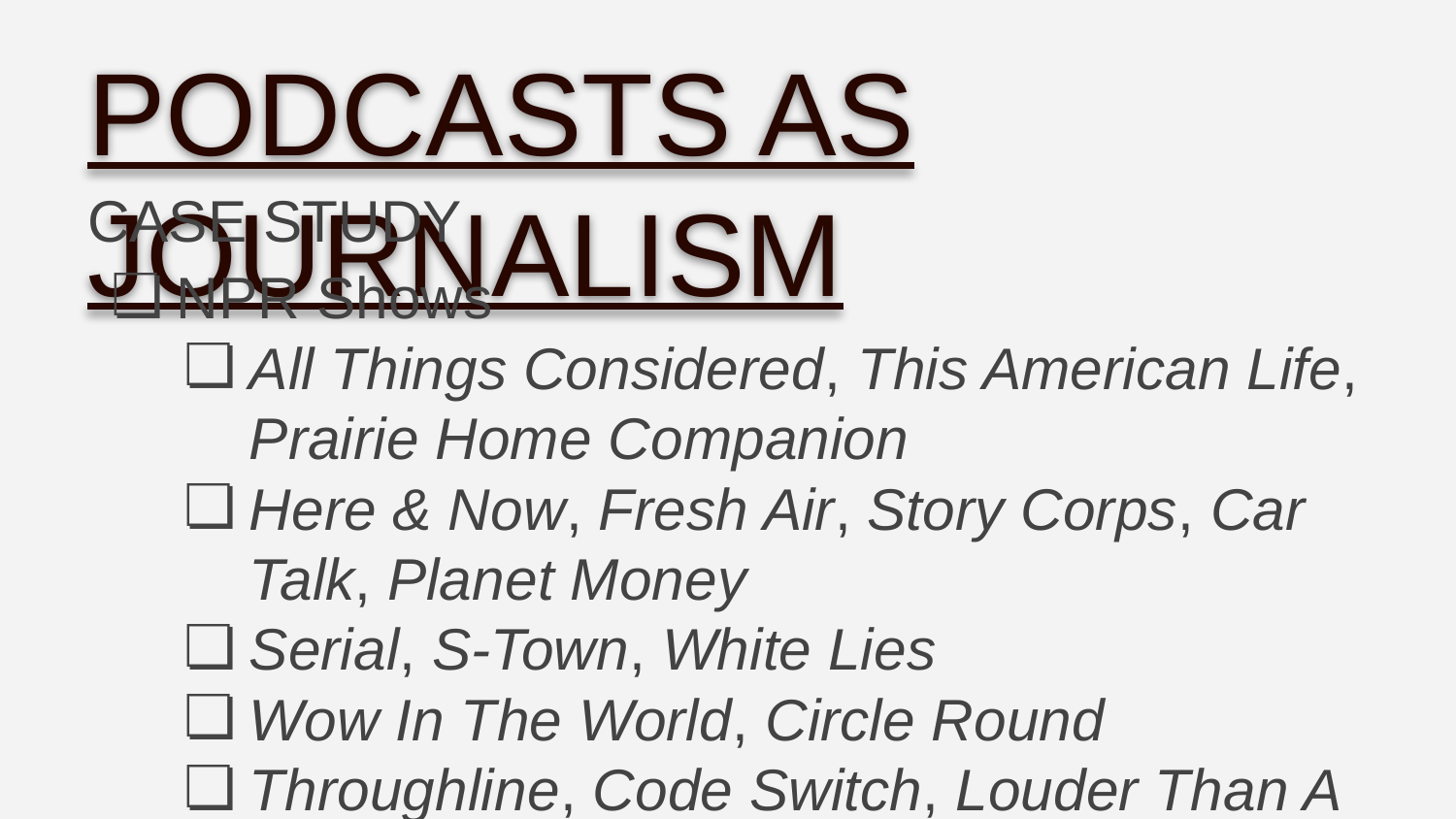

PODCASTS AS JOURNALISM
CASE STUDY
NPR Shows
All Things Considered, This American Life, Prairie Home Companion
Here & Now, Fresh Air, Story Corps, Car Talk, Planet Money
Serial, S-Town, White Lies
Wow In The World, Circle Round
Throughline, Code Switch, Louder Than A Riot